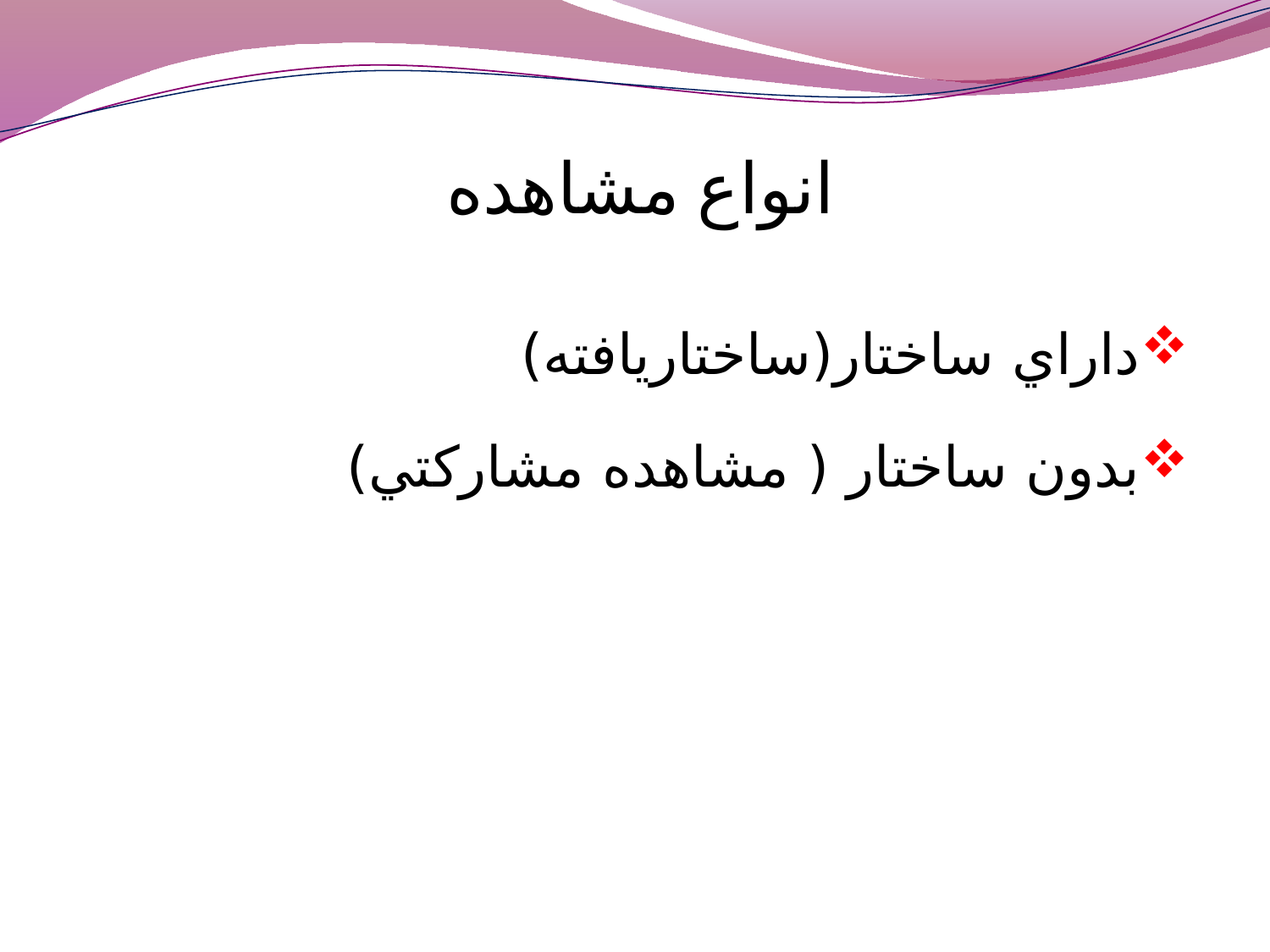

# انواع مشاهده
داراي ساختار(ساختاریافته)
بدون ساختار ( مشاهده مشاركتي)